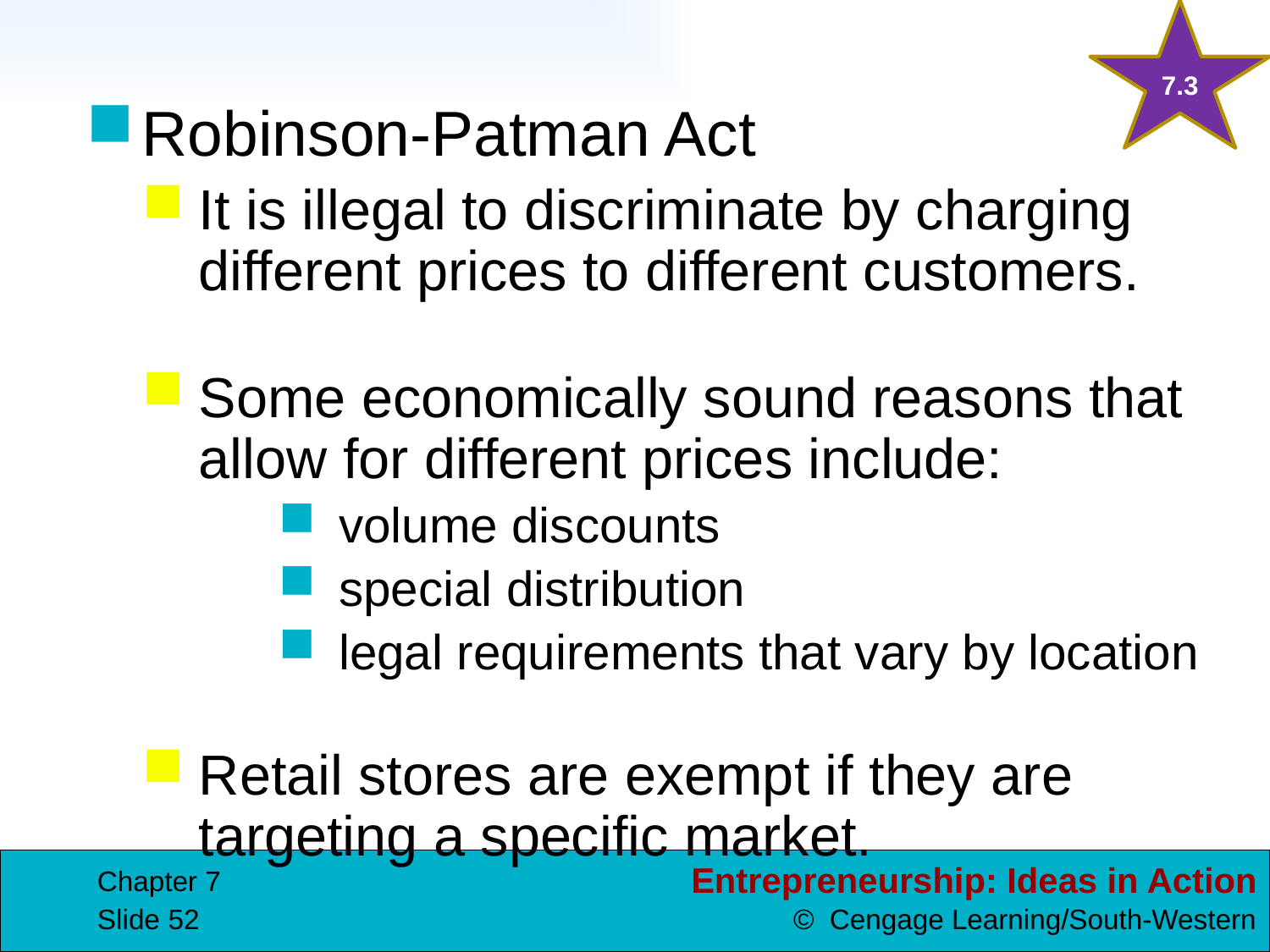

7.3
Robinson-Patman Act
It is illegal to discriminate by charging different prices to different customers.

Some economically sound reasons that allow for different prices include:
 volume discounts
 special distribution
 legal requirements that vary by location

Retail stores are exempt if they are targeting a specific market.

Chapter 7
Slide 52